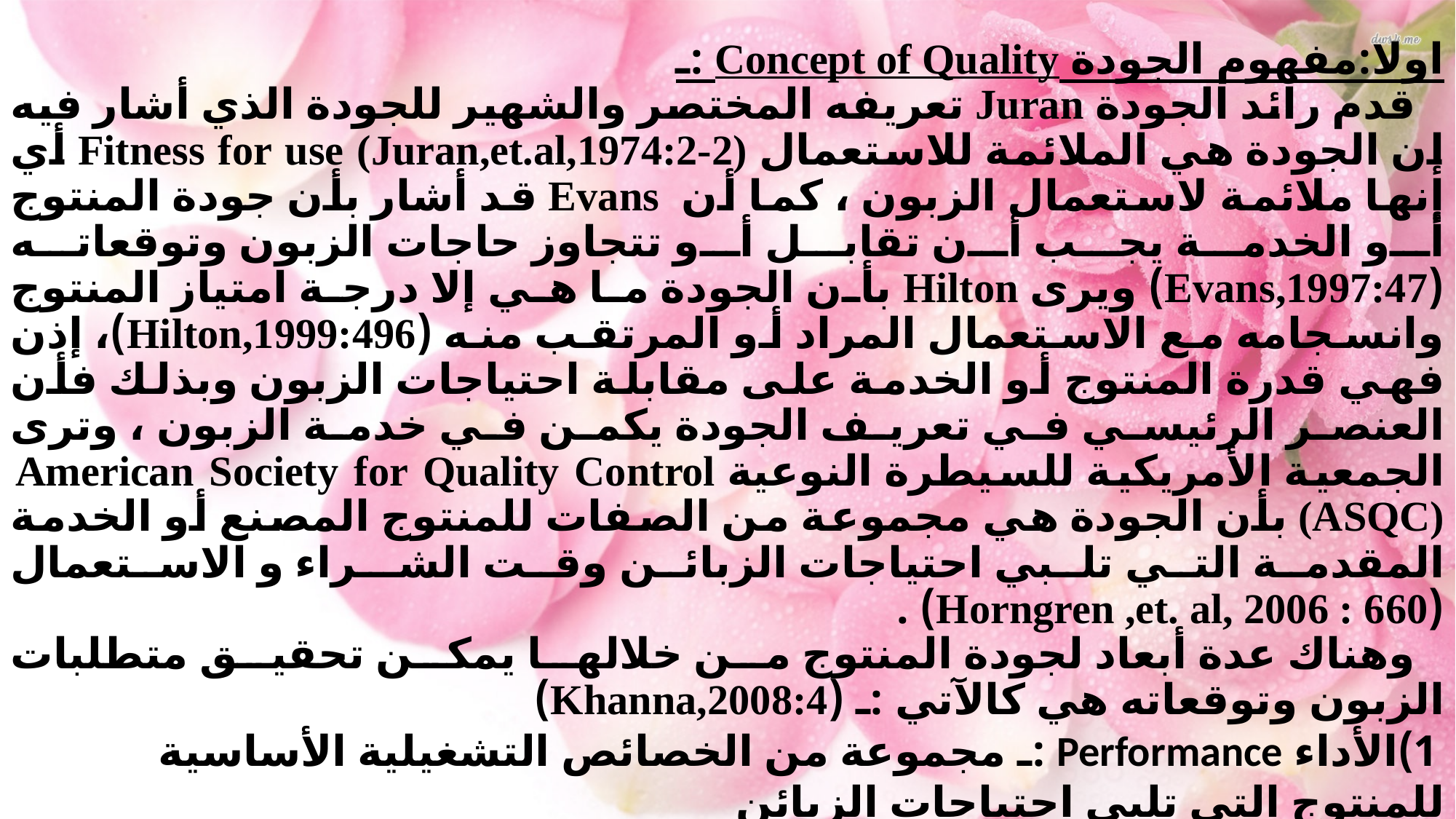

اولا:مفهوم الجودة Concept of Quality :ـ
  قدم رائد الجودة Juran تعريفه المختصر والشهير للجودة الذي أشار فيه إن الجودة هي الملائمة للاستعمال Fitness for use (Juran,et.al,1974:2-2) أي إنها ملائمة لاستعمال الزبون ، كما أن  Evans قد أشار بأن جودة المنتوج أو الخدمة يجب أن تقابل أو تتجاوز حاجات الزبون وتوقعاته (Evans,1997:47) ويرى Hilton بأن الجودة ما هي إلا درجة امتياز المنتوج وانسجامه مع الاستعمال المراد أو المرتقب منه (Hilton,1999:496)، إذن فهي قدرة المنتوج أو الخدمة على مقابلة احتياجات الزبون وبذلك فأن العنصر الرئيسي في تعريف الجودة يكمن في خدمة الزبون ، وترى الجمعية الأمريكية للسيطرة النوعية American Society for Quality Control (ASQC) بأن الجودة هي مجموعة من الصفات للمنتوج المصنع أو الخدمة المقدمة التي تلبي احتياجات الزبائن وقت الشـراء و الاستعمال (Horngren ,et. al, 2006 : 660) .
  وهناك عدة أبعاد لجودة المنتوج من خلالها يمكن تحقيق متطلبات الزبون وتوقعاته هي كالآتي :ـ (Khanna,2008:4)
1)الأداء Performance :ـ مجموعة من الخصائص التشغيلية الأساسية للمنتوج التي تلبي احتياجات الزبائن
2)السمات Features :ـ وهي الخصائص الإضافية للمنتوج التي تساعد في أداء وضائفه الأساسية.
3)المعولية (الاعتمادية) Reliability :ـ وتعني احتمال عمل المنتوج بشكل جيد خلال مدة معينة.